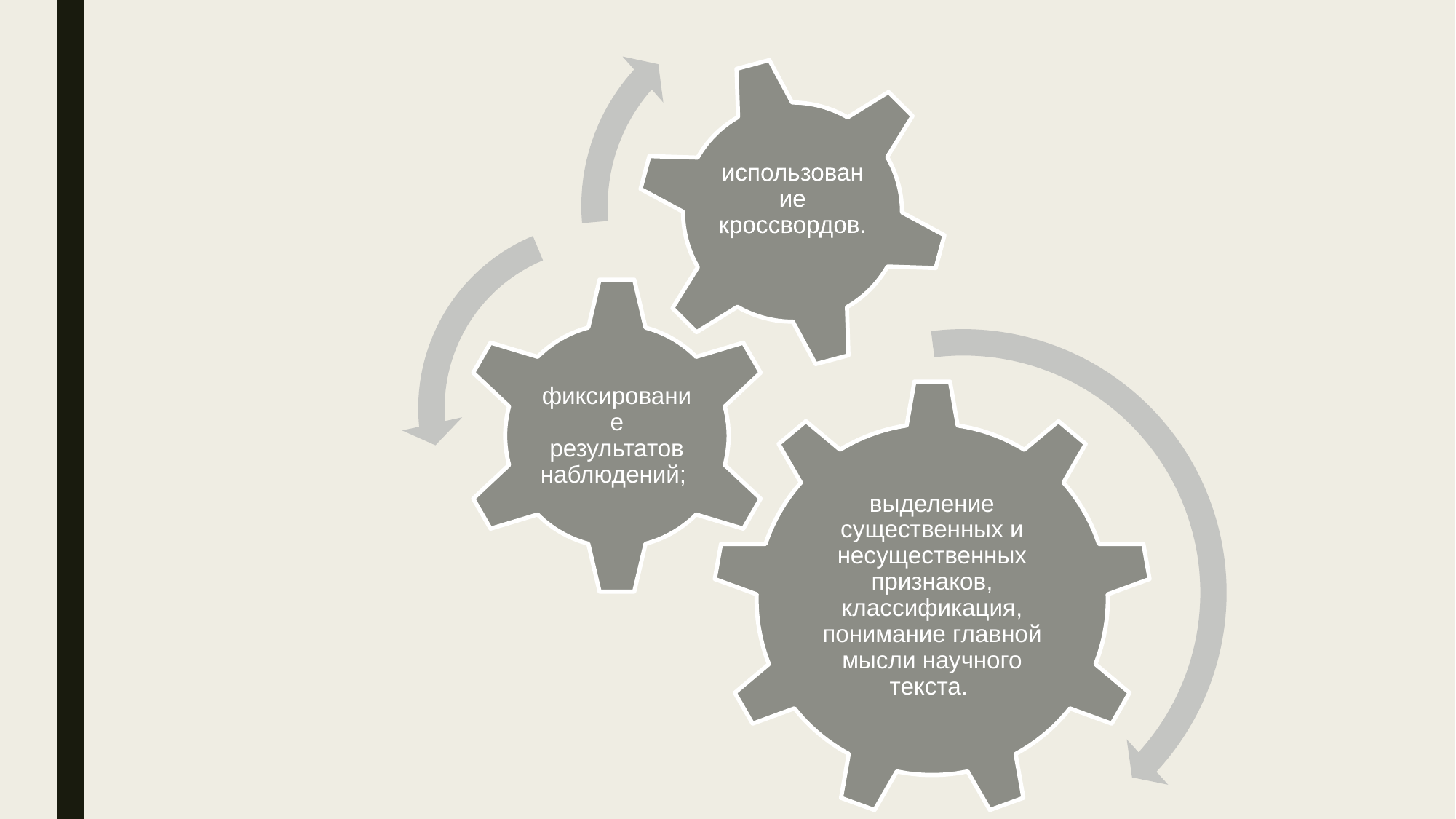

выделение существенных и несущественных признаков, классификация, понимание главной мысли научного текста.
фиксирование результатов наблюдений;
использование кроссвордов.